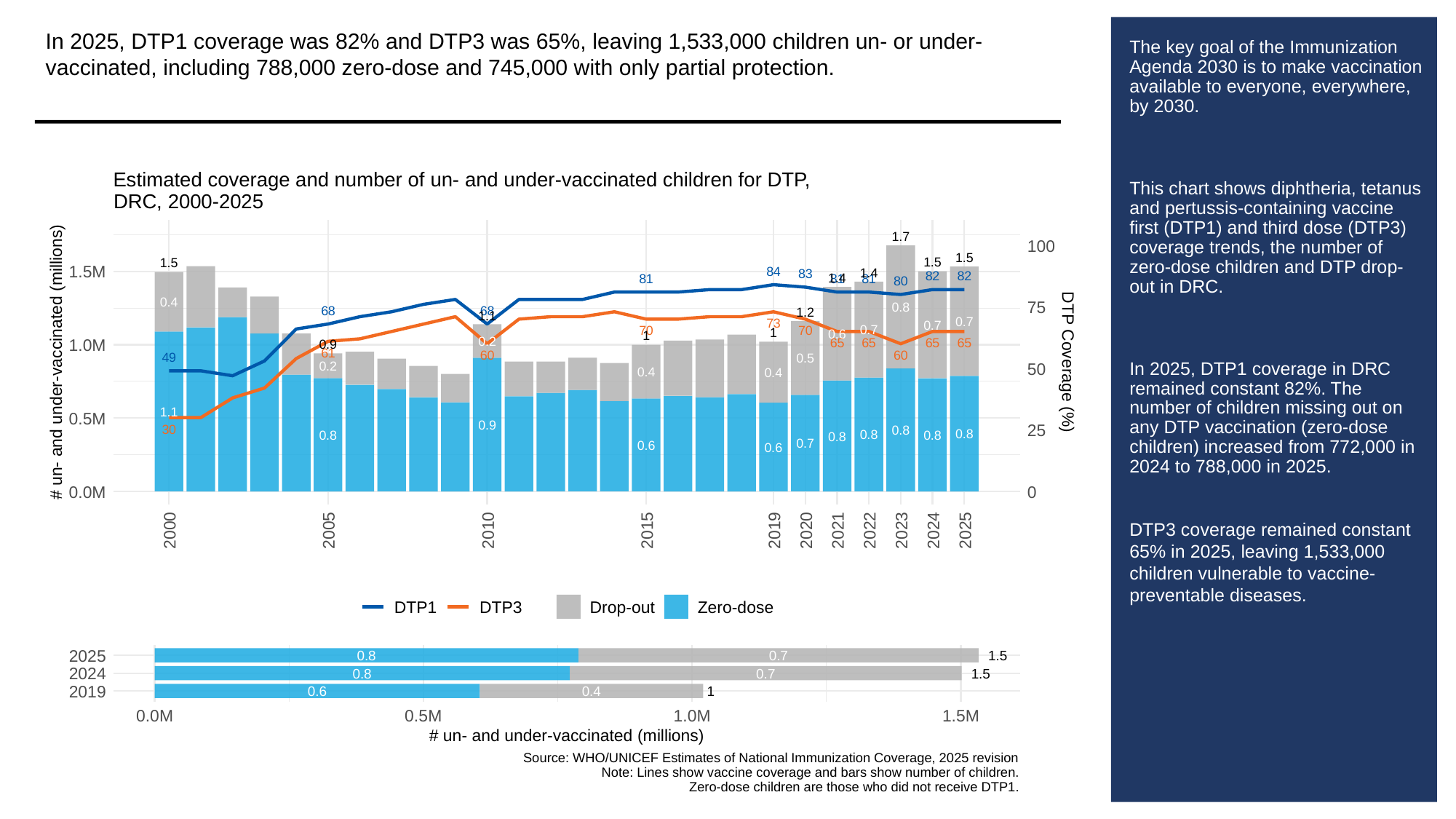

In 2025, DTP1 coverage was 82% and DTP3 was 65%, leaving 1,533,000 children un- or under-vaccinated, including 788,000 zero-dose and 745,000 with only partial protection.
# The key goal of the Immunization Agenda 2030 is to make vaccination available to everyone, everywhere, by 2030.

This chart shows diphtheria, tetanus and pertussis-containing vaccine first (DTP1) and third dose (DTP3) coverage trends, the number of zero-dose children and DTP drop-out in DRC.

In 2025, DTP1 coverage in DRC remained constant 82%. The number of children missing out on any DTP vaccination (zero-dose children) increased from 772,000 in 2024 to 788,000 in 2025.

DTP3 coverage remained constant 65% in 2025, leaving 1,533,000 children vulnerable to vaccine-preventable diseases.

Estimated coverage and number of un- and under-vaccinated children for DTP,
DRC, 2000-2025

1.7

100

1.5
1.5
1.5
1.5M
84

1.4
83
82
82

1.4
81
81
81
80

0.4
75
0.8
68
68
1.2

1.1

0.7

73
0.7

0.7
70
70

1
0.6
1

0.2
65
65
65
65
1.0M
0.9

61
60
60

49
0.5

# un- and under-vaccinated (millions)
DTP Coverage (%)

0.2

50

0.4
0.4

1.1
0.5M

0.9
25
30
0.8
0.8
0.8
0.8
0.8
0.8
0.7
0.6
0.6

0.0M
0

2000
2005
2010
2015
2019
2020
2021
2022
2023
2024
2025

DTP1
DTP3
Drop-out
Zero-dose

2025
0.8
0.7
1.5

2024
0.8
0.7
1.5

2019
0.6
0.4
1

0.0M
0.5M
1.0M
1.5M
# un- and under-vaccinated (millions)
Source: WHO/UNICEF Estimates of National Immunization Coverage, 2025 revision
Note: Lines show vaccine coverage and bars show number of children.
Zero-dose children are those who did not receive DTP1.